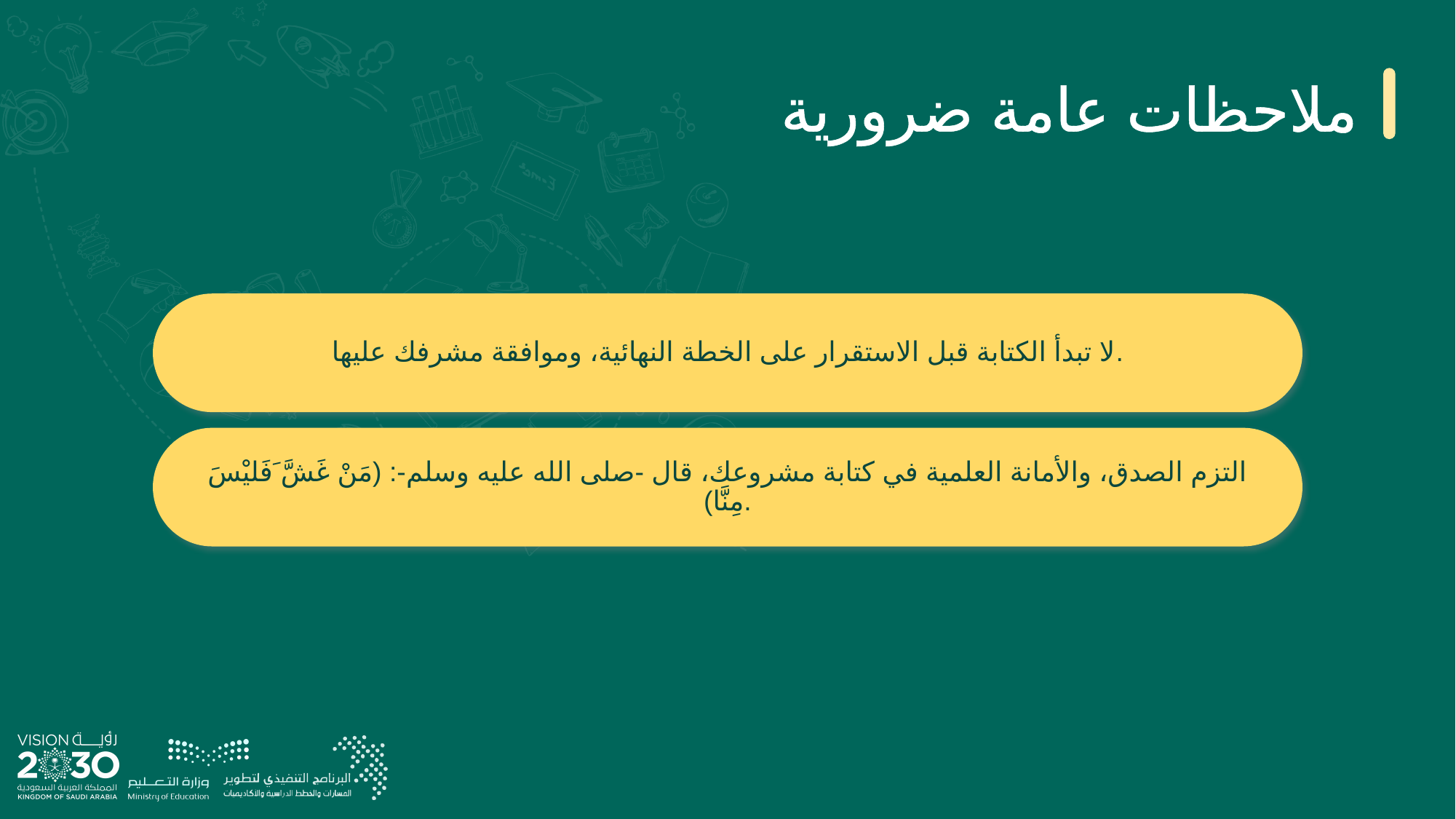

# ملاحظات عامة ضرورية
لا تبدأ الكتابة قبل الاستقرار على الخطة النهائية، وموافقة مشرفك عليها.
التزم الصدق، والأمانة العلمية في كتابة مشروعك، قال -صلى الله عليه وسلم-: (مَنْ غَشَّ َفَليْسَ مِنَّا).